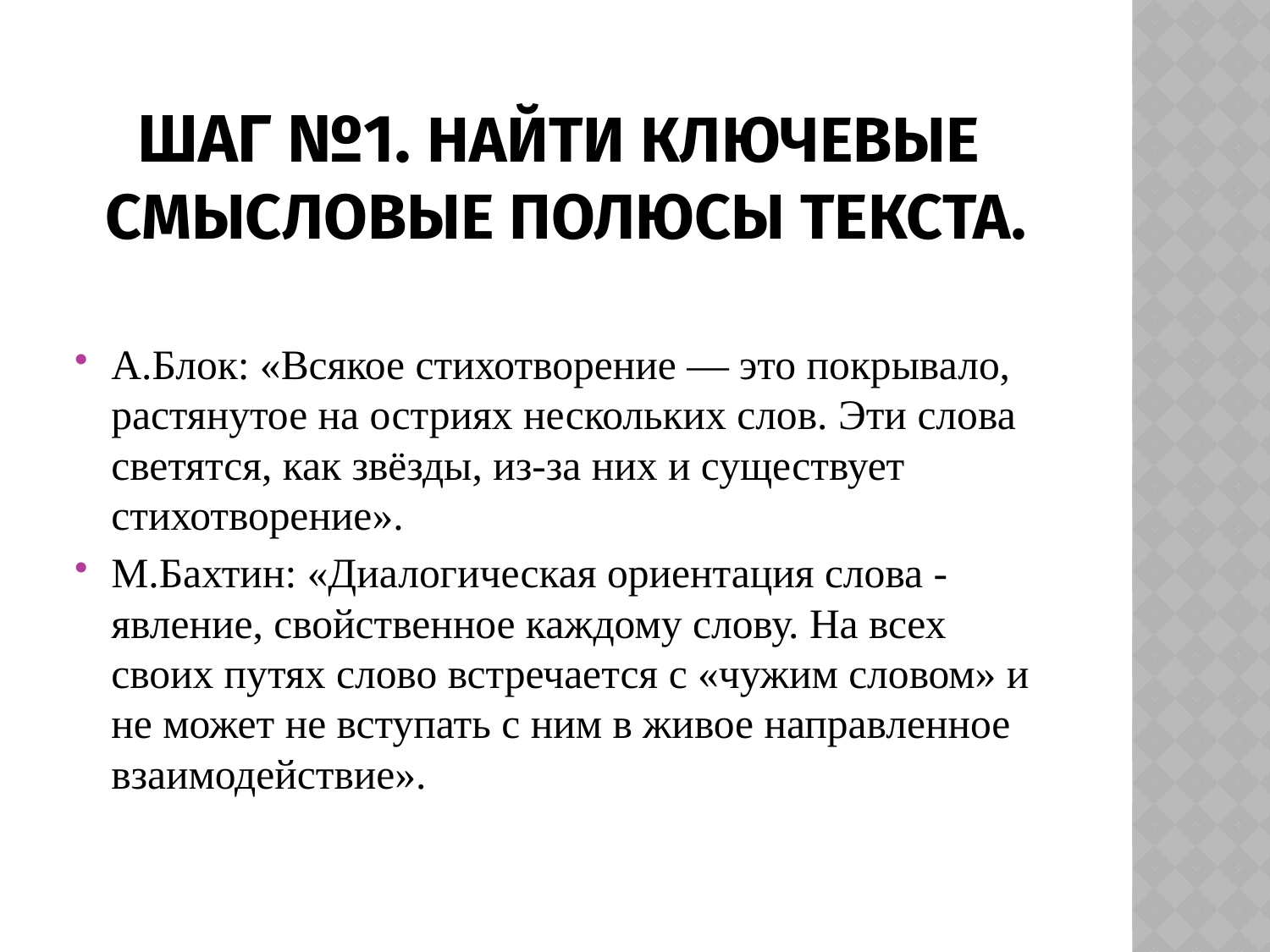

# Шаг №1. Найти ключевые  смысловые полюсы текста.

А.Блок: «Всякое стихотворение — это покрывало, растянутое на остриях нескольких слов. Эти слова светятся, как звёзды, из-за них и существует стихотворение».
М.Бахтин: «Диалогическая ориентация слова - явление, свойственное каждому слову. На всех своих путях слово встречается с «чужим словом» и не может не вступать с ним в живое направленное взаимодействие».